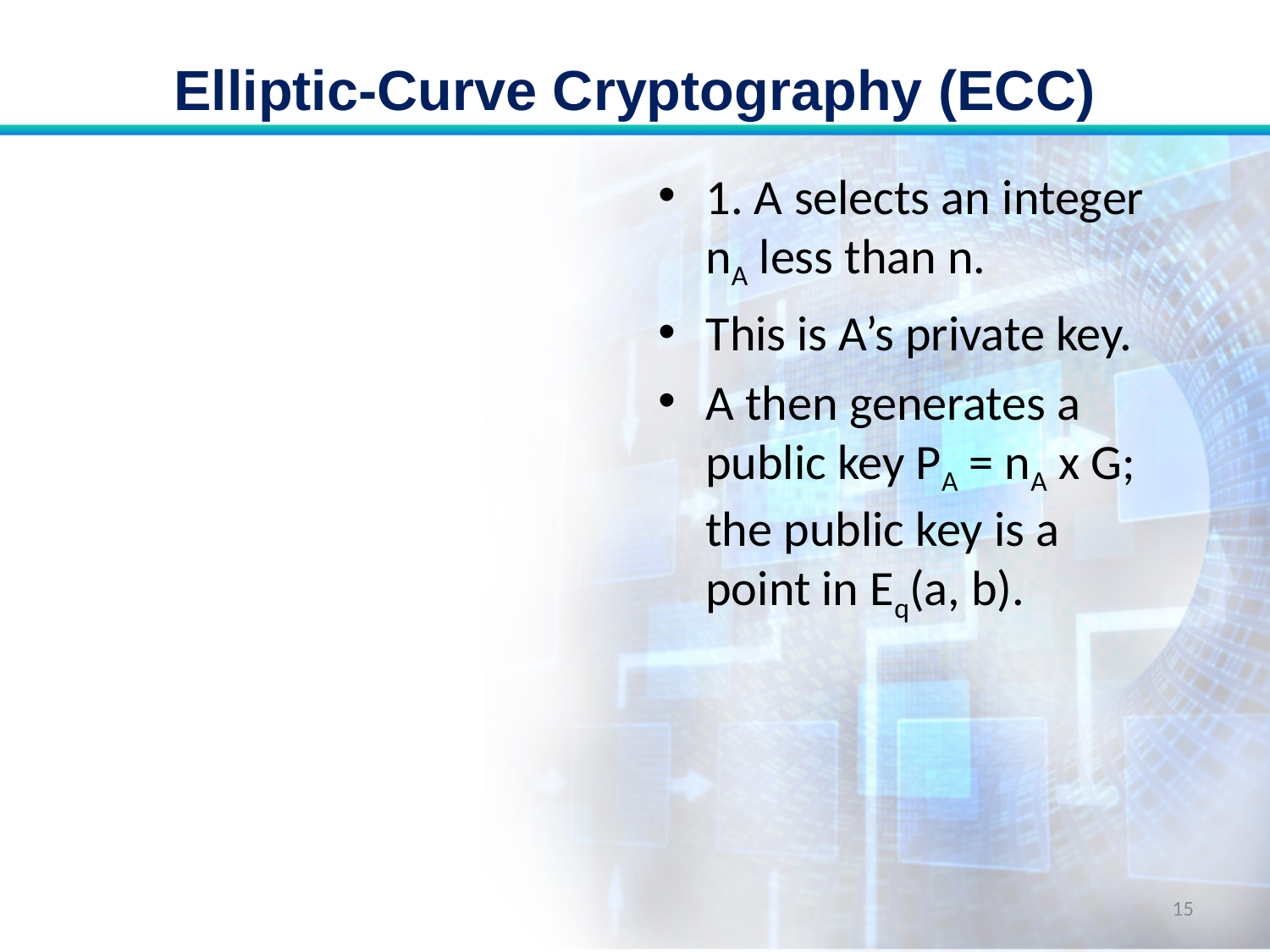

# Elliptic-Curve Cryptography (ECC)
1. A selects an integer nA less than n.
This is A’s private key.
A then generates a public key PA = nA x G; the public key is a point in Eq(a, b).
15